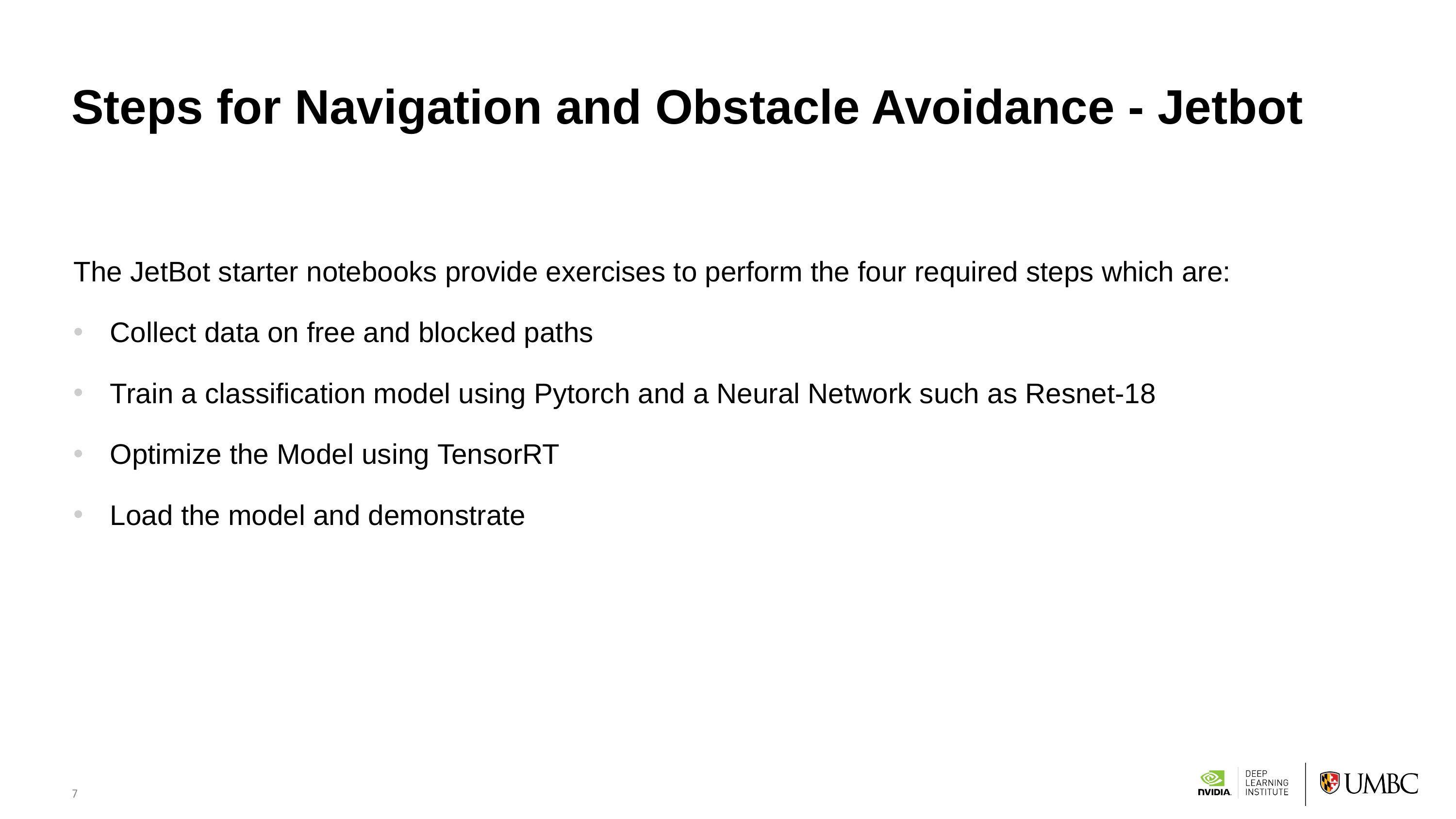

7
# Steps for Navigation and Obstacle Avoidance - Jetbot
The JetBot starter notebooks provide exercises to perform the four required steps which are:
Collect data on free and blocked paths
Train a classification model using Pytorch and a Neural Network such as Resnet-18
Optimize the Model using TensorRT
Load the model and demonstrate